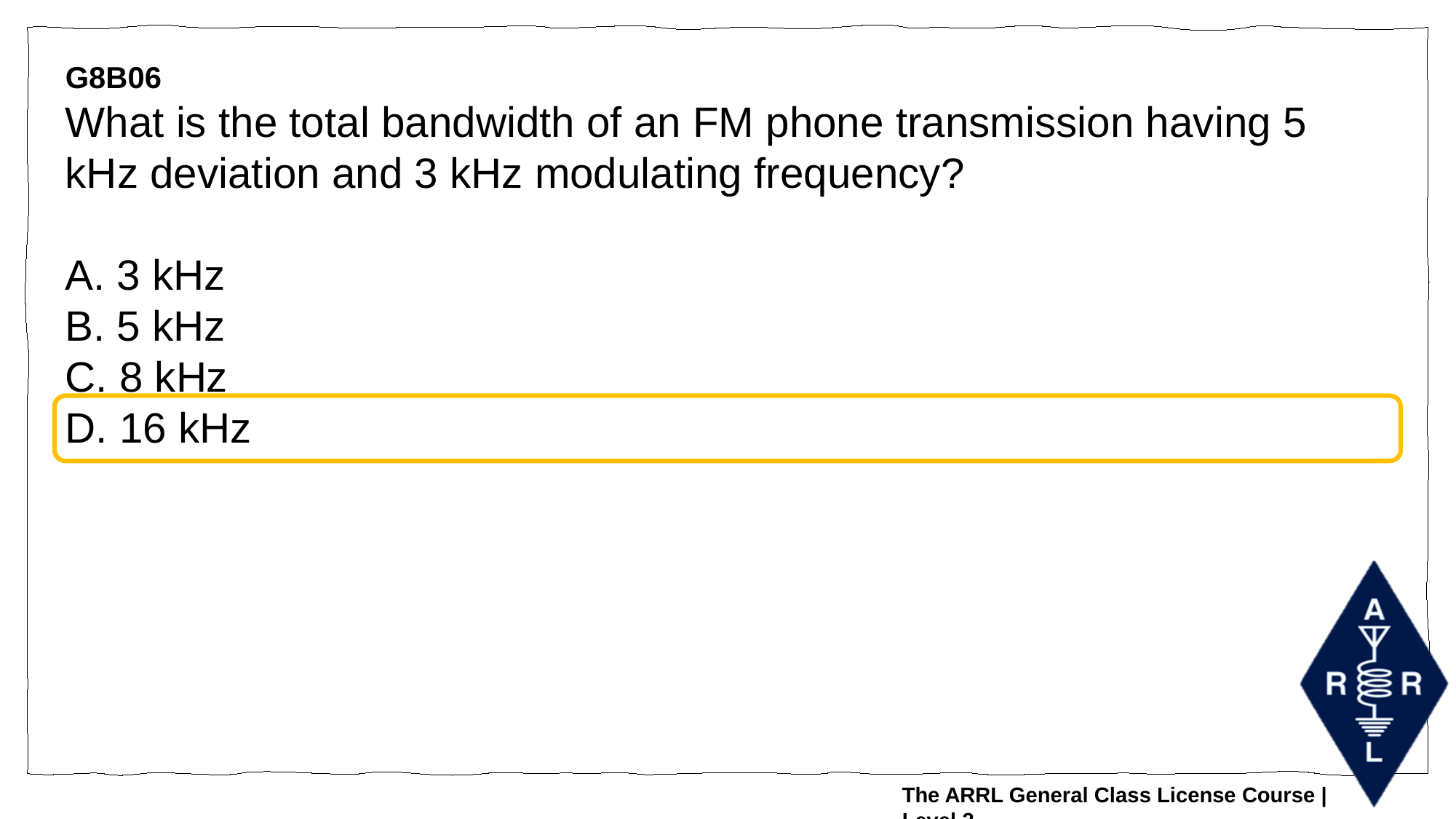

G8B06
What is the total bandwidth of an FM phone transmission having 5 kHz deviation and 3 kHz modulating frequency?

A. 3 kHz
B. 5 kHz
C. 8 kHz
D. 16 kHz